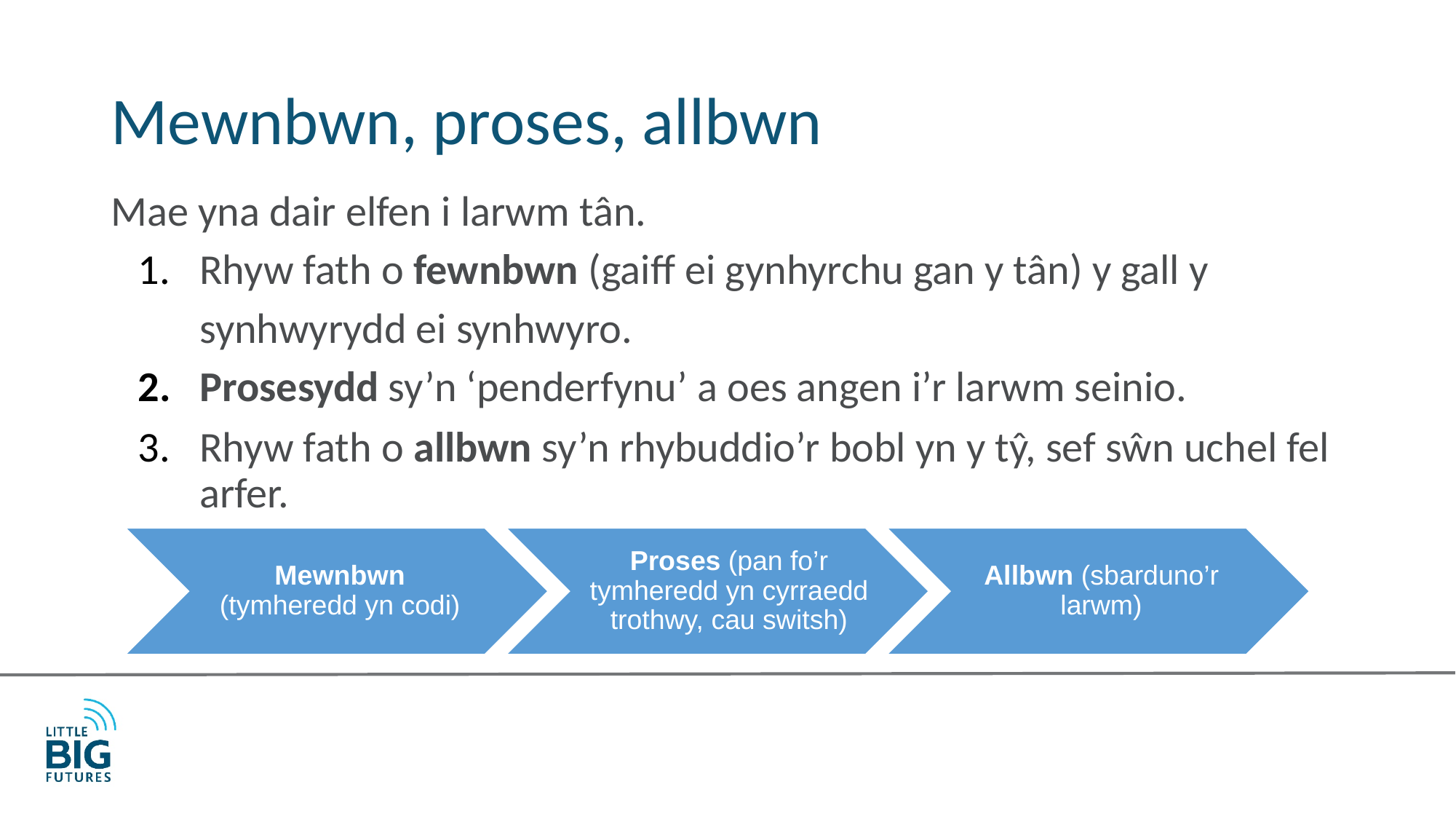

# Mewnbwn, proses, allbwn
Mae yna dair elfen i larwm tân.
Rhyw fath o fewnbwn (gaiff ei gynhyrchu gan y tân) y gall y synhwyrydd ei synhwyro.
Prosesydd sy’n ‘penderfynu’ a oes angen i’r larwm seinio.
Rhyw fath o allbwn sy’n rhybuddio’r bobl yn y tŷ, sef sŵn uchel fel arfer.
Proses (pan fo’r tymheredd yn cyrraedd trothwy, cau switsh)

Mewnbwn (tymheredd yn codi)

Allbwn (sbarduno’r larwm)